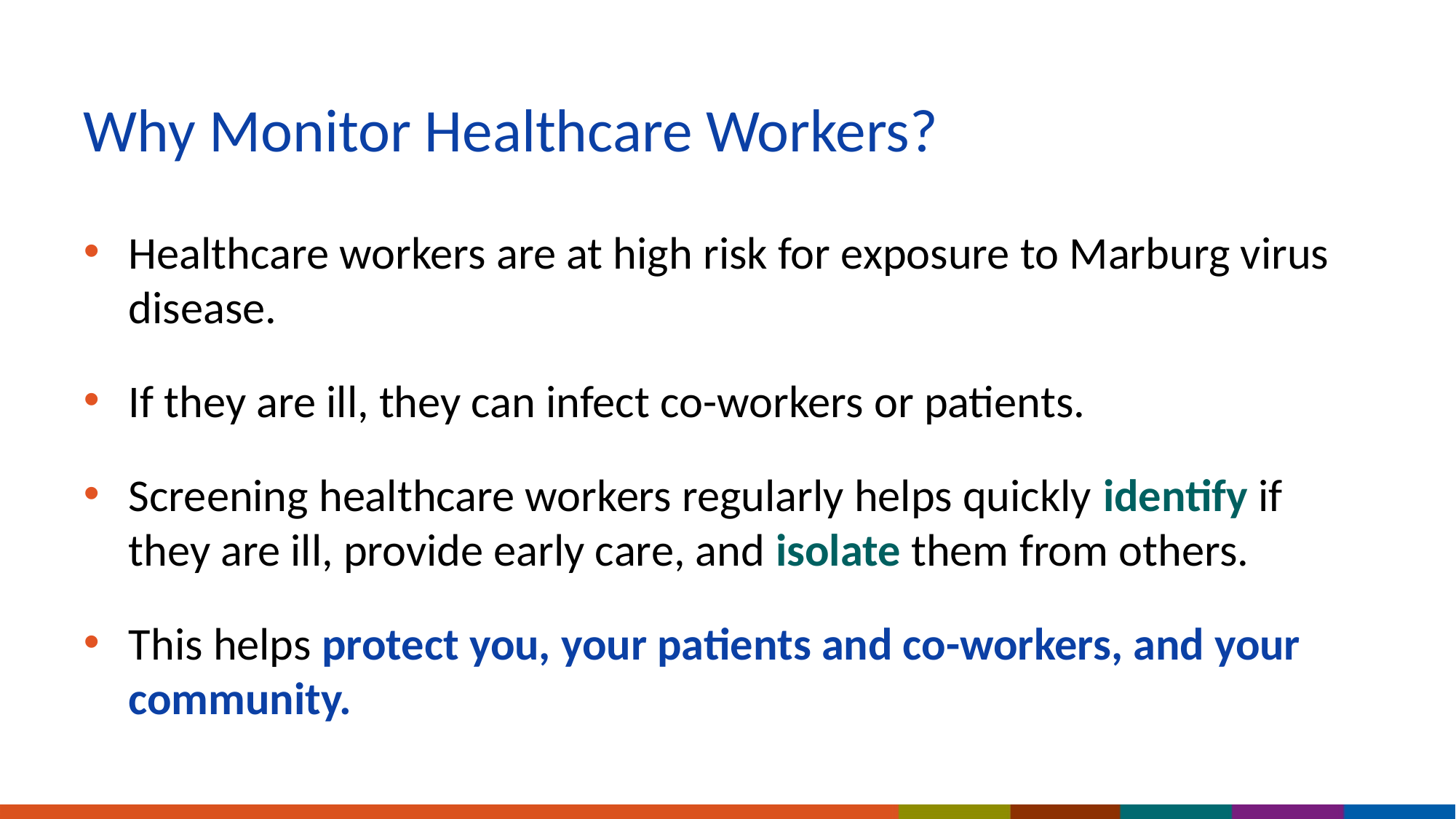

# Why Monitor Healthcare Workers?
Healthcare workers are at high risk for exposure to Marburg virus disease.
If they are ill, they can infect co-workers or patients.
Screening healthcare workers regularly helps quickly identify if they are ill, provide early care, and isolate them from others.
This helps protect you, your patients and co-workers, and your community.